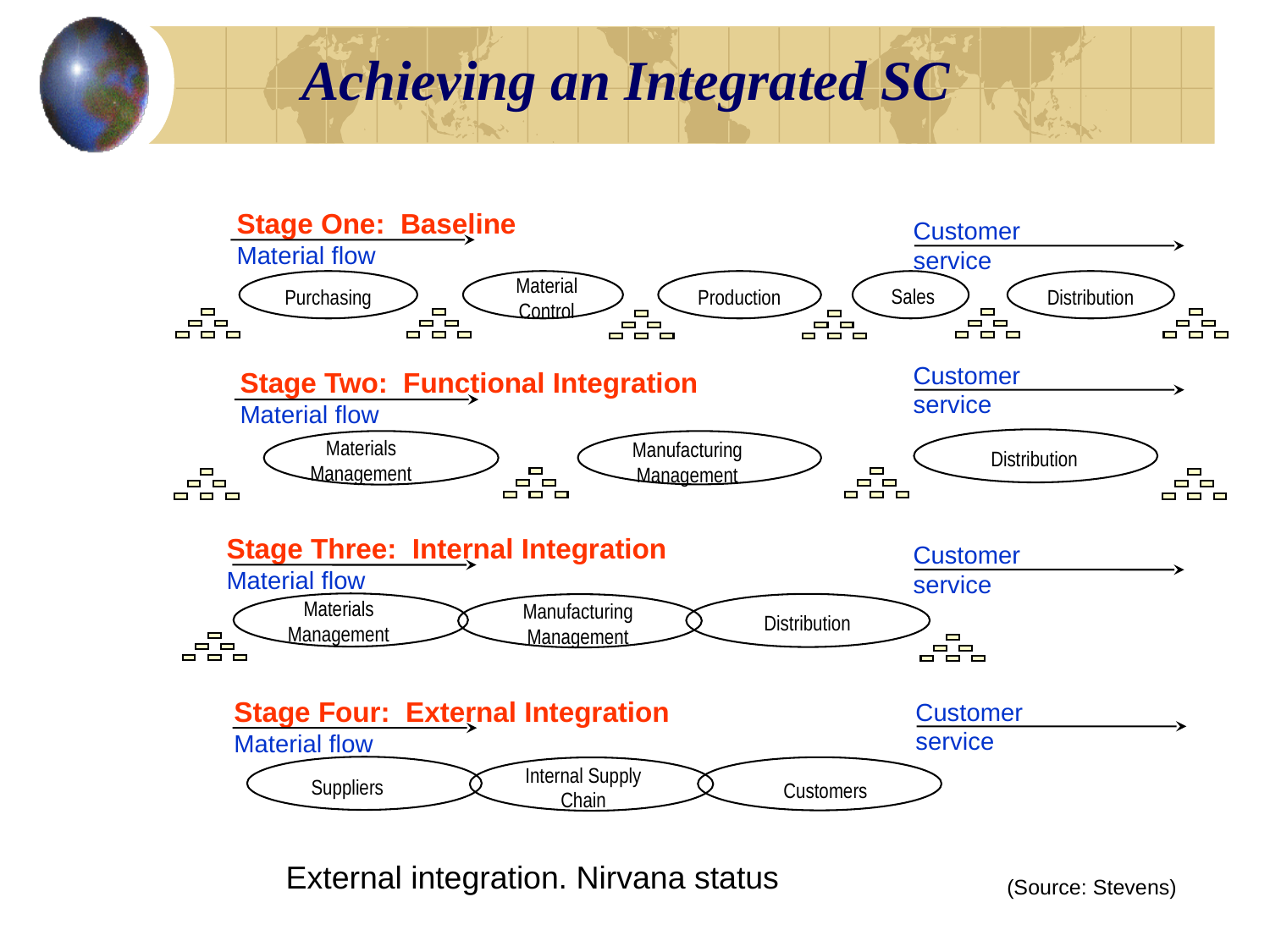

# Achieving an Integrated SC
Stage One:  Baseline
Material flow
Customer
service
Customer
service

Material
Control

Sales
Purchasing
Production
Distribution

Customer
service
Stage Two:  Functional Integration
Material flow

Materials
Management

Manufacturing
Management

Distribution

Stage Three:  Internal Integration
Material flow
Customer
service

Materials
Management
Manufacturing
Management

Distribution

Stage Four:  External Integration
Material flow
Customer
service

Internal Supply
Chain

Suppliers
Customers
External integration. Nirvana status

(Source: Stevens)